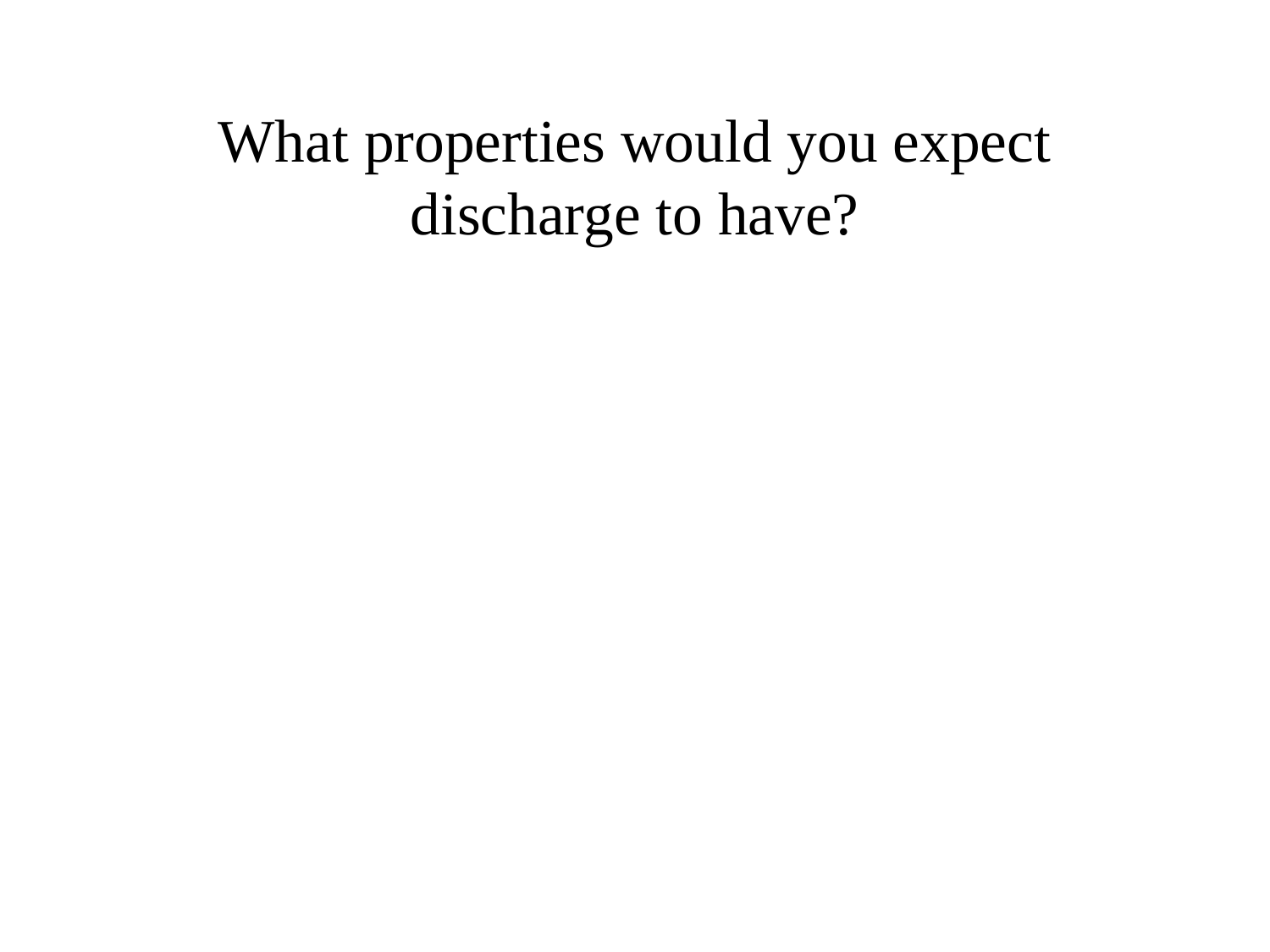

# What properties would you expect discharge to have?